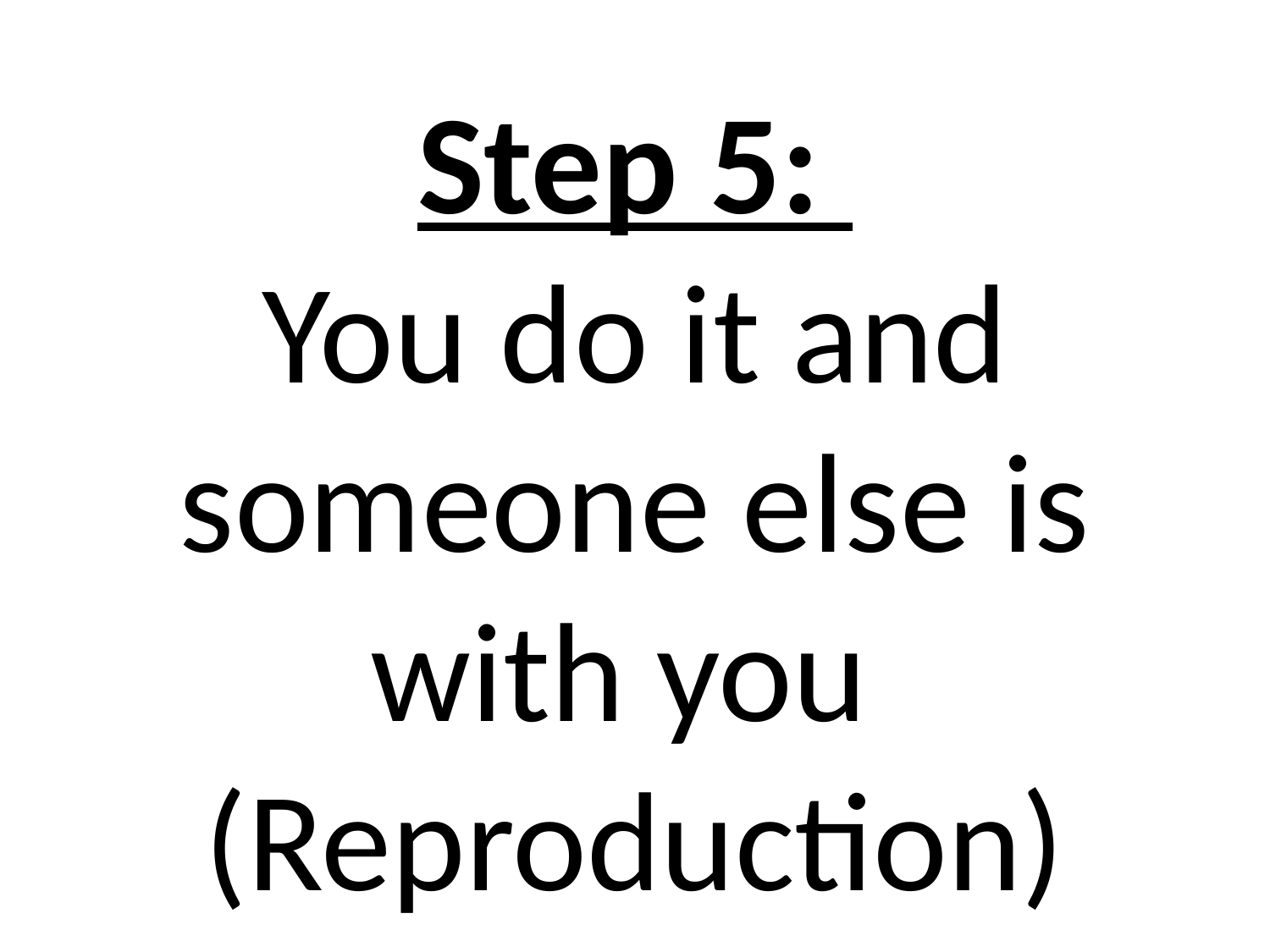

Step 5:
You do it and someone else is with you
(Reproduction)